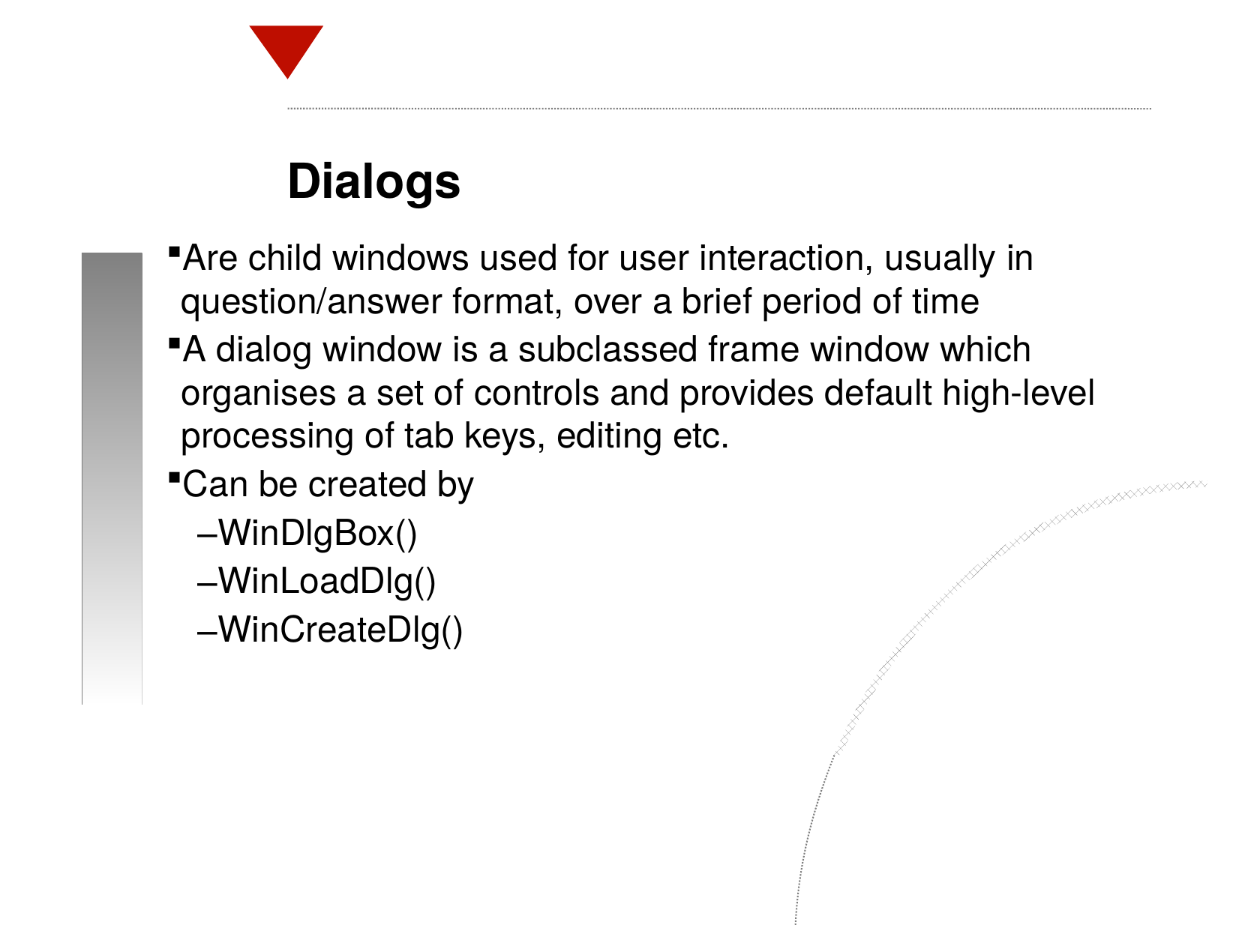

Dialogs
Are child windows used for user interaction, usually in question/answer format, over a brief period of time
A dialog window is a subclassed frame window which organises a set of controls and provides default high-level processing of tab keys, editing etc.
Can be created by
WinDlgBox()
WinLoadDlg()
WinCreateDlg()